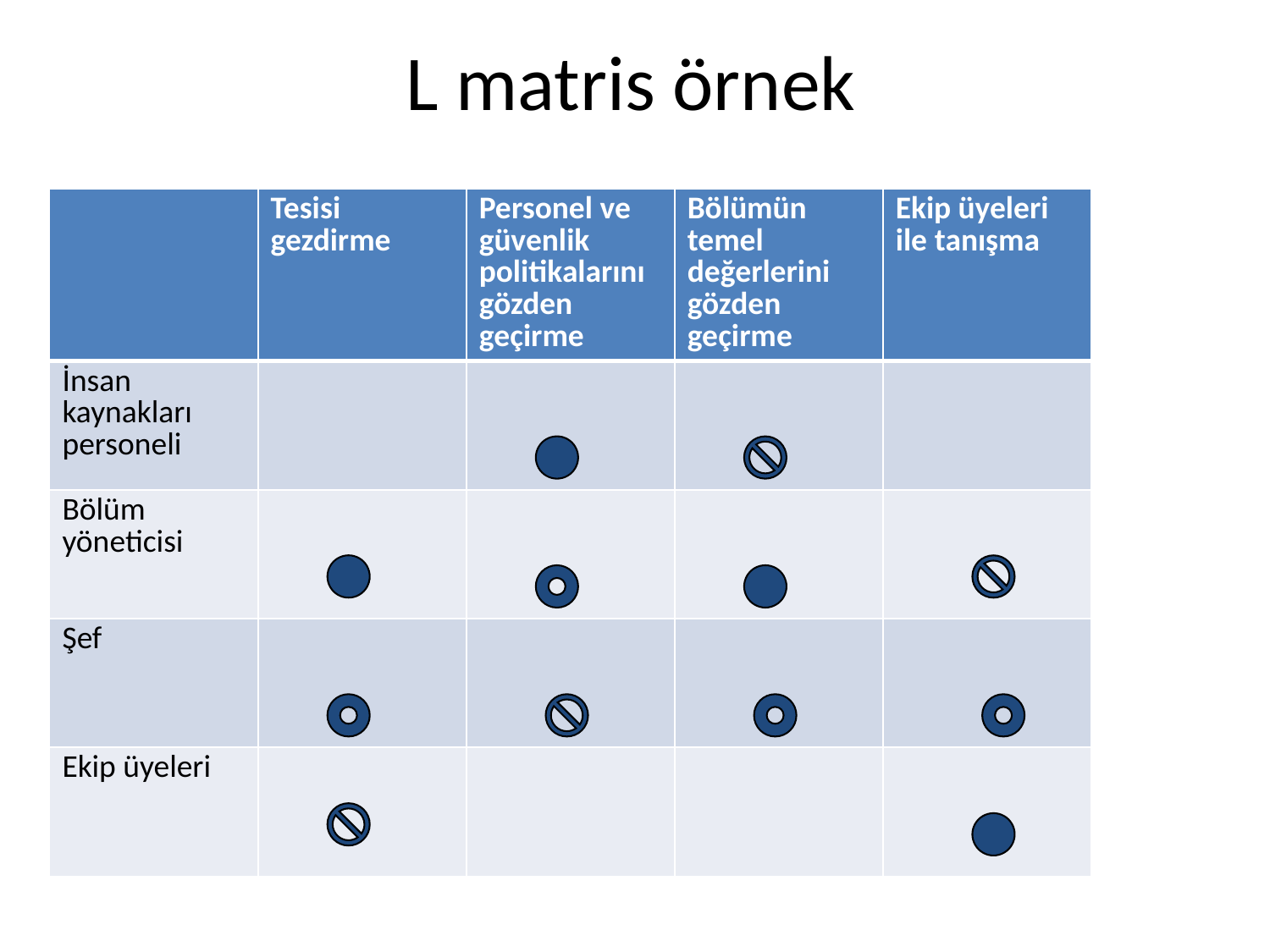

# L matris örnek
|  | Tesisi gezdirme | Personel ve güvenlik politikalarını gözden geçirme | Bölümün temel değerlerini gözden geçirme | Ekip üyeleri ile tanışma |
| --- | --- | --- | --- | --- |
| İnsan kaynakları personeli |  |  |  |  |
| Bölüm yöneticisi |  |  |  |  |
| Şef |  |  |  |  |
| Ekip üyeleri |  |  |  |  |